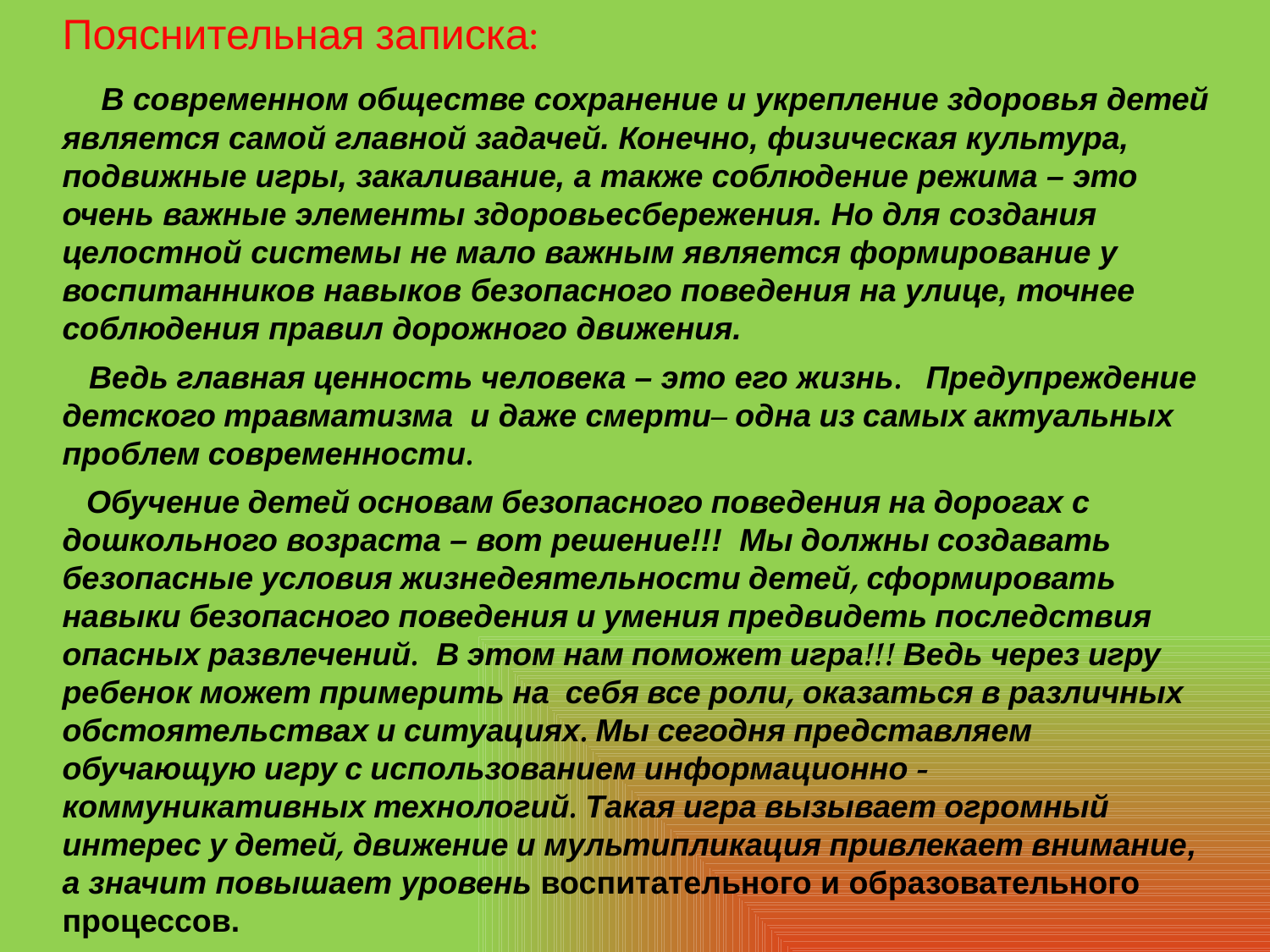

Пояснительная записка:
    В современном обществе сохранение и укрепление здоровья детей является самой главной задачей. Конечно, физическая культура, подвижные игры, закаливание, а также соблюдение режима – это очень важные элементы здоровьесбережения. Но для создания целостной системы не мало важным является формирование у воспитанников навыков безопасного поведения на улице, точнее соблюдения правил дорожного движения.
   Ведь главная ценность человека – это его жизнь.   Предупреждение детского травматизма  и даже смерти– одна из самых актуальных проблем современности.
   Обучение детей основам безопасного поведения на дорогах с дошкольного возраста – вот решение!!!  Мы должны создавать безопасные условия жизнедеятельности детей, сформировать навыки безопасного поведения и умения предвидеть последствия опасных развлечений.  В этом нам поможет игра!!! Ведь через игру ребенок может примерить на  себя все роли, оказаться в различных обстоятельствах и ситуациях. Мы сегодня представляем обучающую игру с использованием информационно - коммуникативных технологий. Такая игра вызывает огромный интерес у детей, движение и мультипликация привлекает внимание, а значит повышает уровень воспитательного и образовательного процессов.